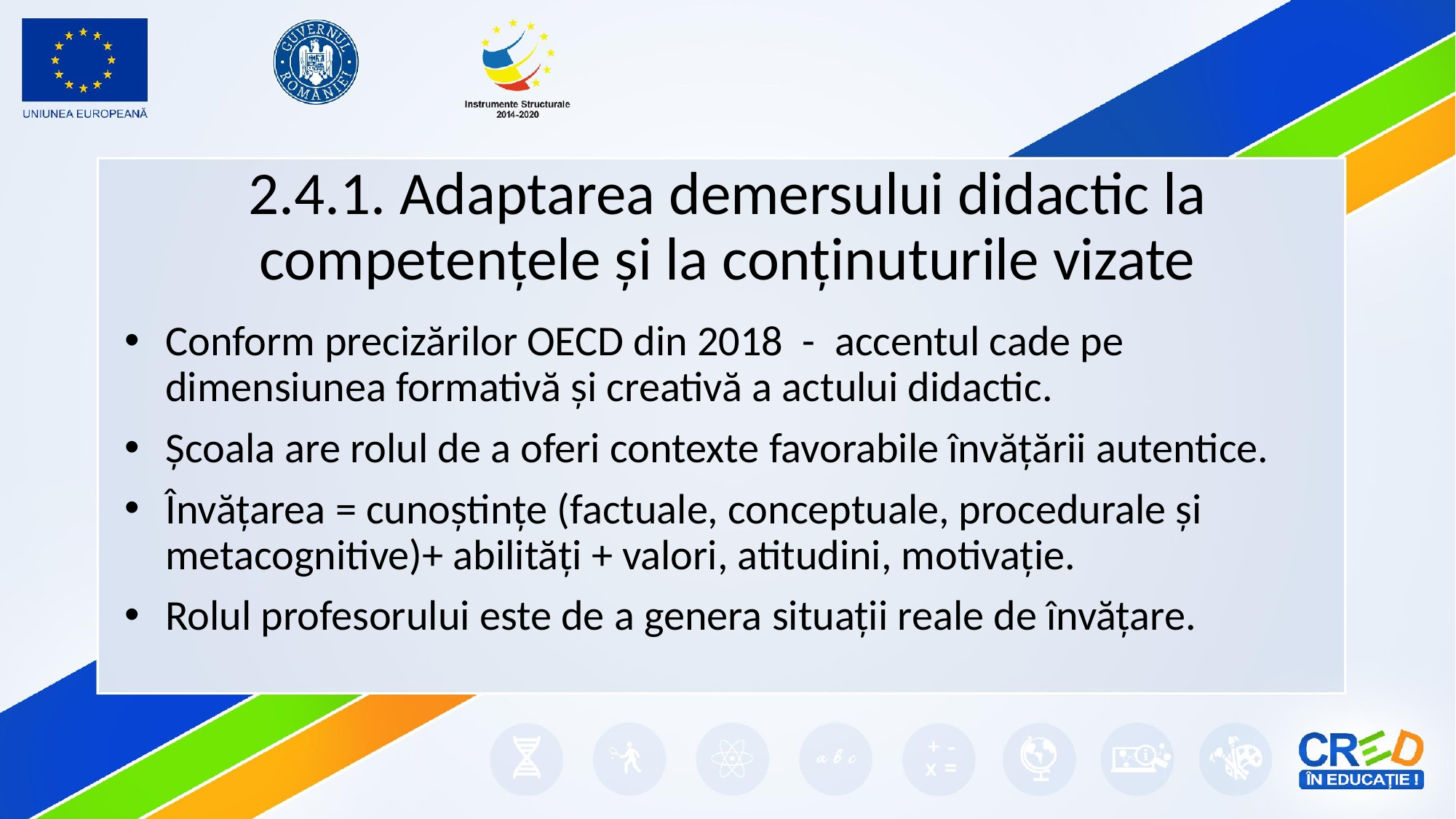

# 2.4.1. Adaptarea demersului didactic la competențele și la conținuturile vizate
Conform precizărilor OECD din 2018  -  accentul cade pe dimensiunea formativă și creativă a actului didactic.
Școala are rolul de a oferi contexte favorabile învățării autentice.
Învățarea = cunoștințe (factuale, conceptuale, procedurale și metacognitive)+ abilități + valori, atitudini, motivație.
Rolul profesorului este de a genera situații reale de învățare.